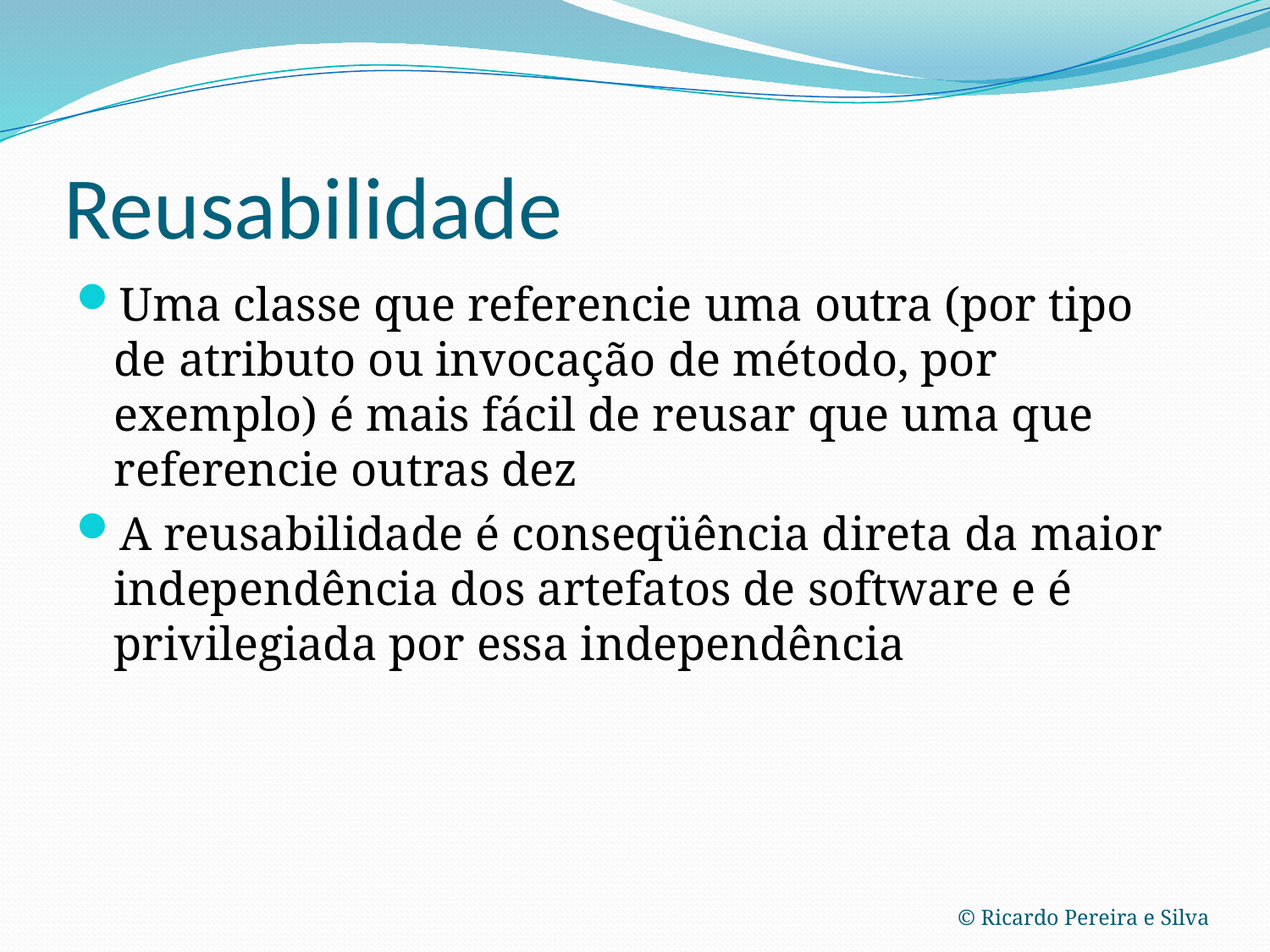

# Reusabilidade
Uma classe que referencie uma outra (por tipo de atributo ou invocação de método, por exemplo) é mais fácil de reusar que uma que referencie outras dez
A reusabilidade é conseqüência direta da maior independência dos artefatos de software e é privilegiada por essa independência
© Ricardo Pereira e Silva